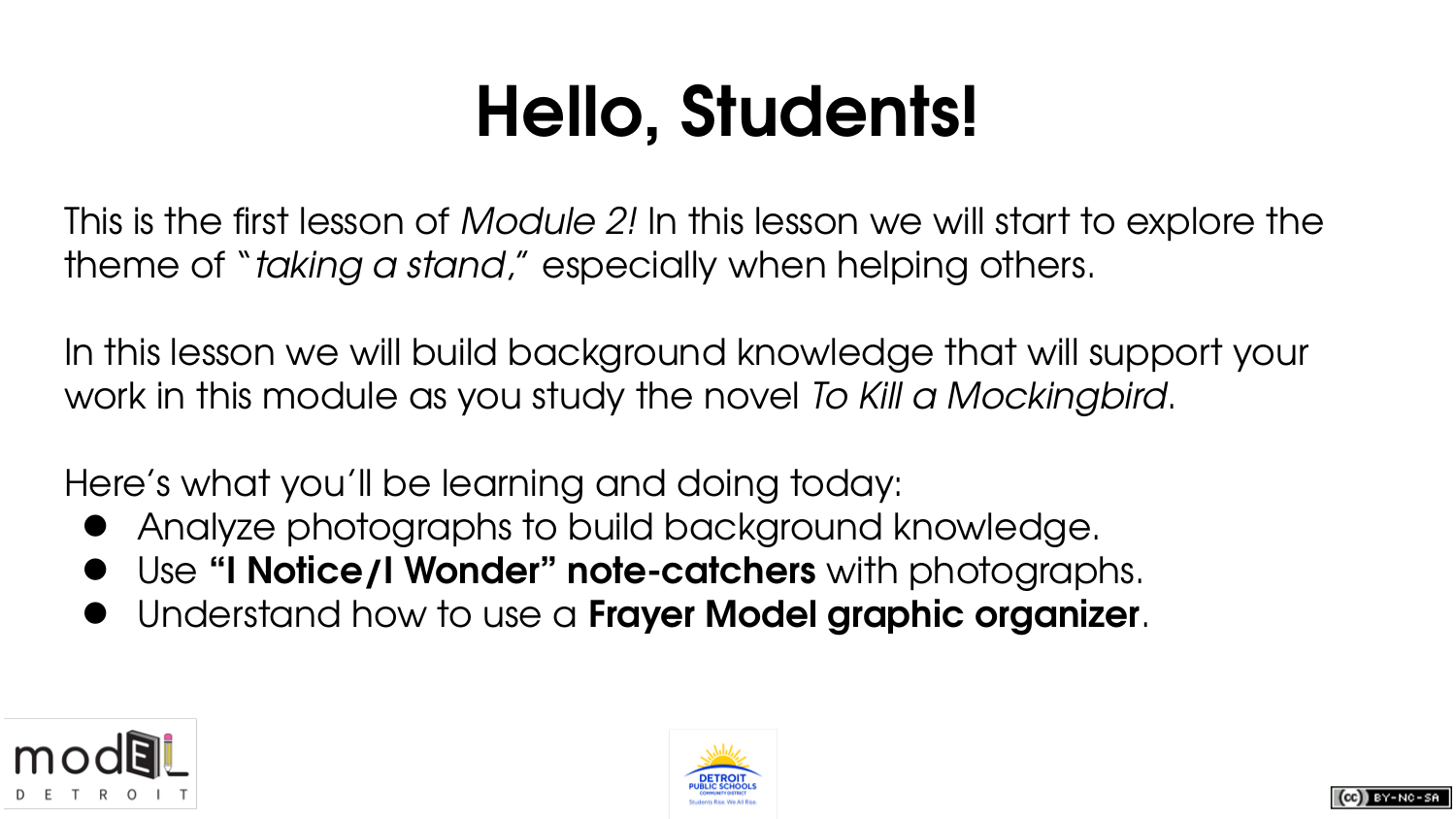

# Hello, Students!
This is the first lesson of Module 2! In this lesson we will start to explore the theme of “taking a stand,” especially when helping others.

In this lesson we will build background knowledge that will support your work in this module as you study the novel To Kill a Mockingbird.

Here’s what you’ll be learning and doing today:
Analyze photographs to build background knowledge.
Use “I Notice/I Wonder” note-catchers with photographs.
Understand how to use a Frayer Model graphic organizer.